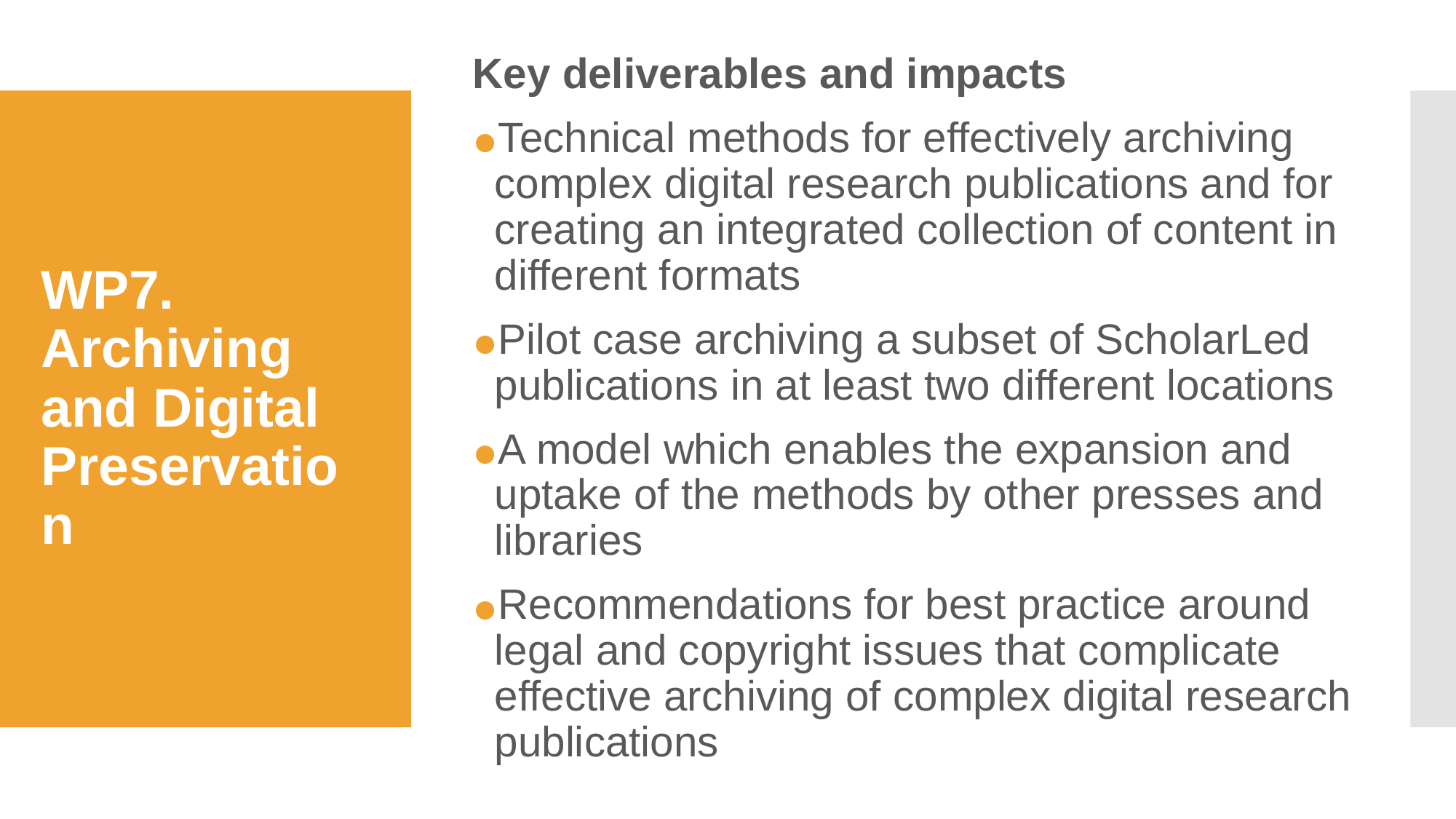

Key deliverables and impacts
Technical methods for effectively archiving complex digital research publications and for creating an integrated collection of content in different formats
Pilot case archiving a subset of ScholarLed publications in at least two different locations
A model which enables the expansion and uptake of the methods by other presses and libraries
Recommendations for best practice around legal and copyright issues that complicate effective archiving of complex digital research publications
# WP7. Archiving and Digital Preservation